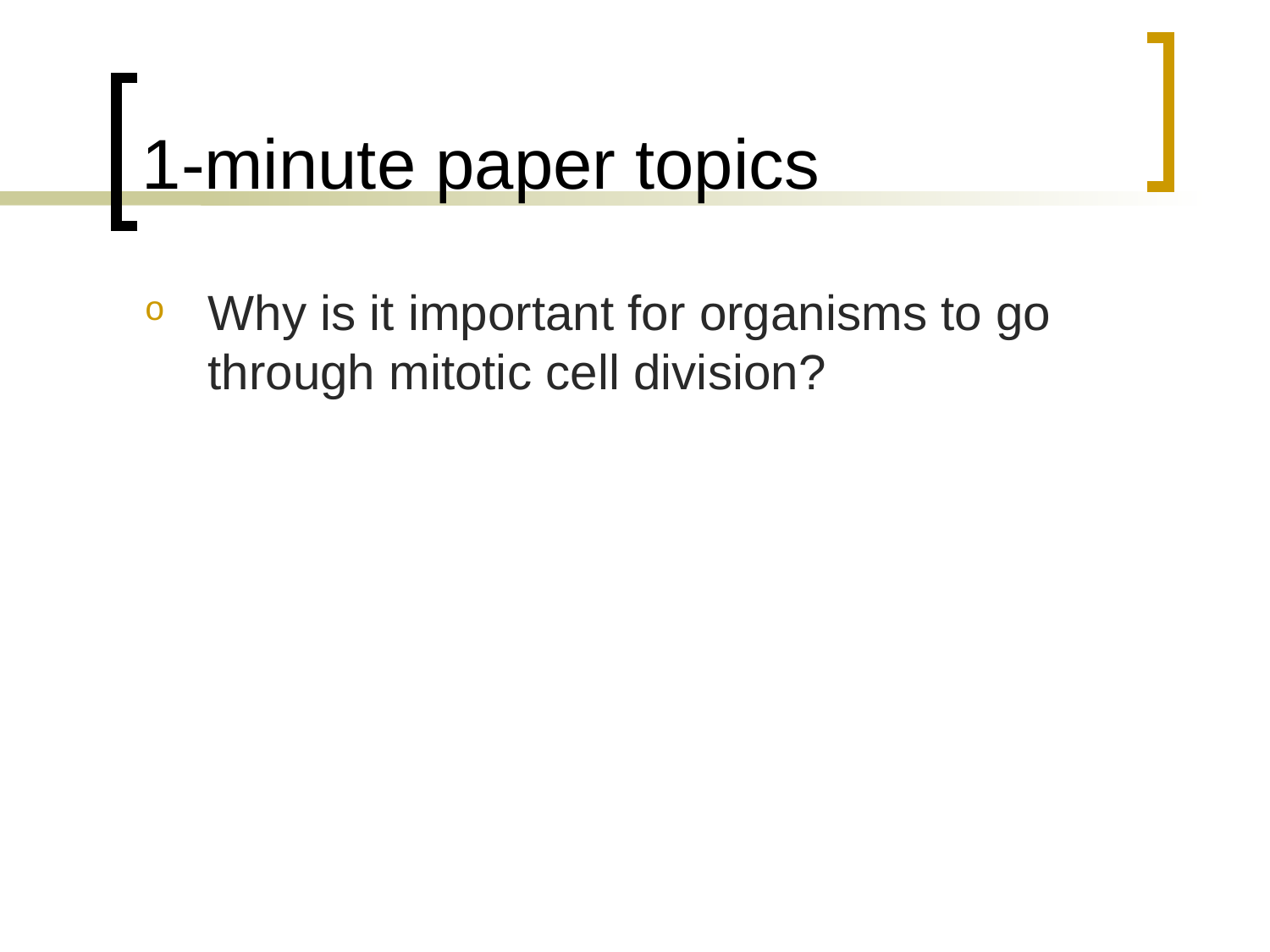

# 1-minute paper topics
Why is it important for organisms to go through mitotic cell division?